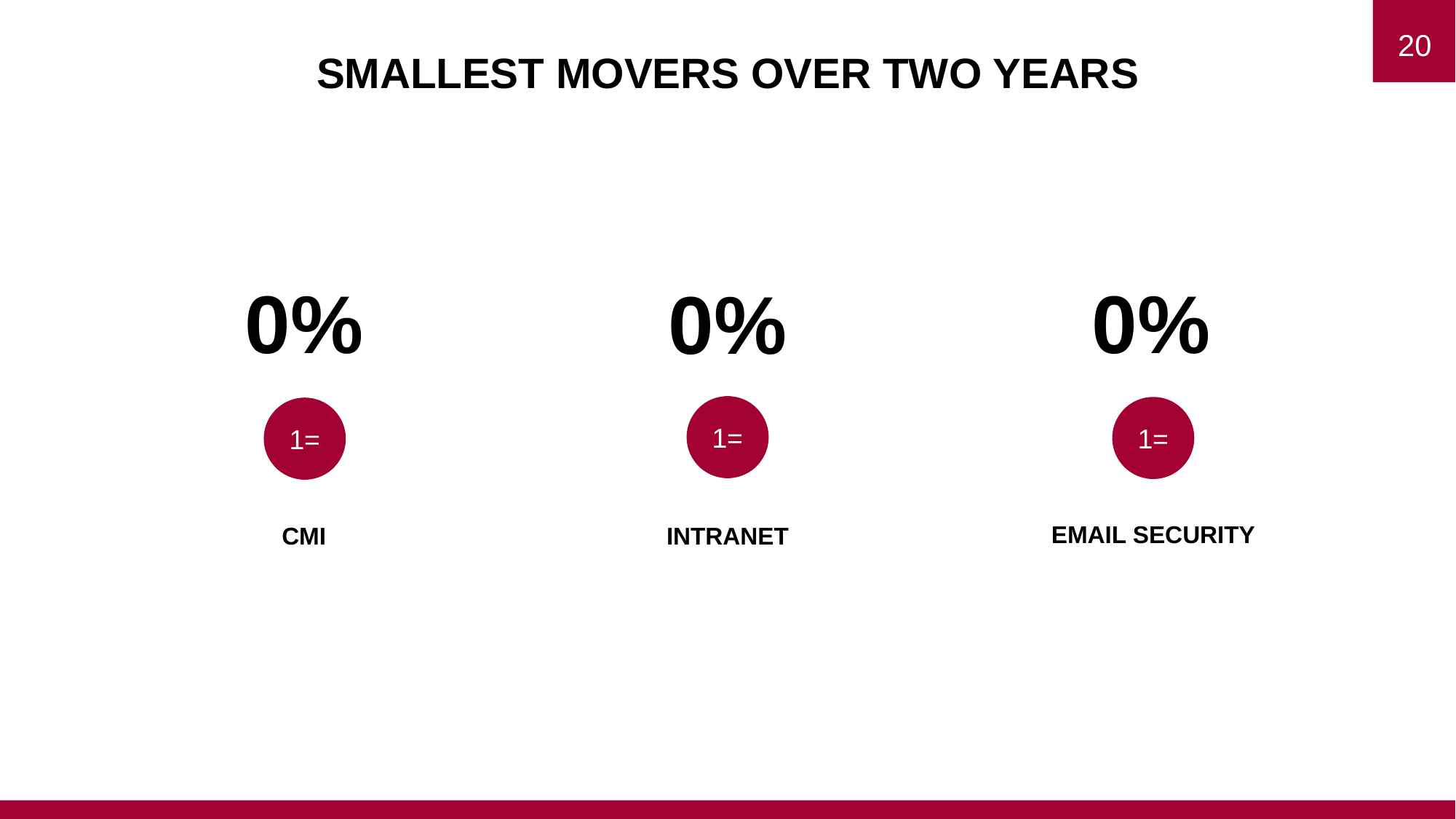

20
SMALLEST MOVERS OVER TWO YEARS
0%
0%
0%
1=
1=
1=
EMAIL SECURITY
CMI
INTRANET